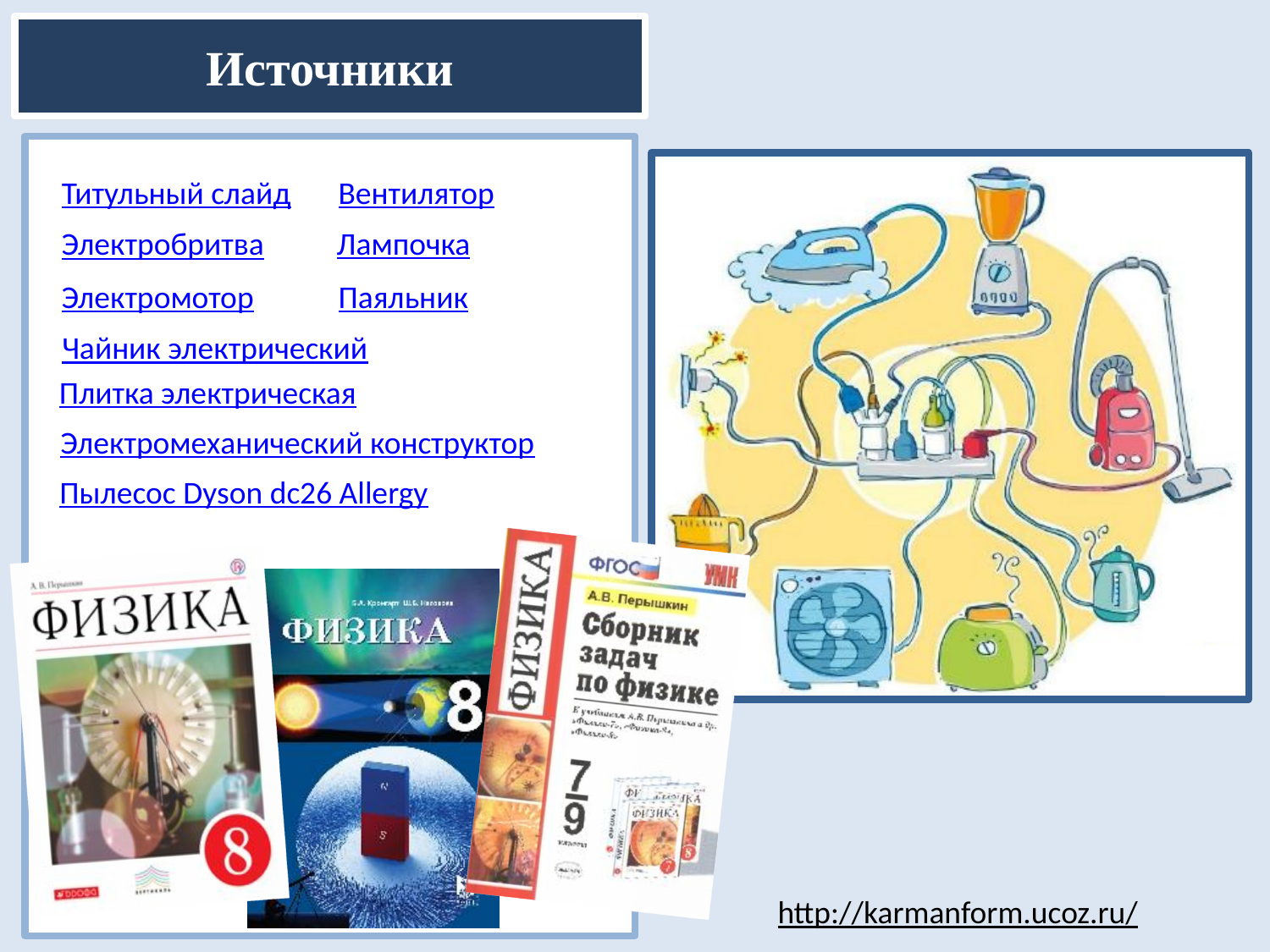

Титульный слайд
Вентилятор
Лампочка
Электробритва
Электромотор
Паяльник
Чайник электрический
Плитка электрическая
Электромеханический конструктор
Пылесос Dyson dc26 Allergy
http://karmanform.ucoz.ru/